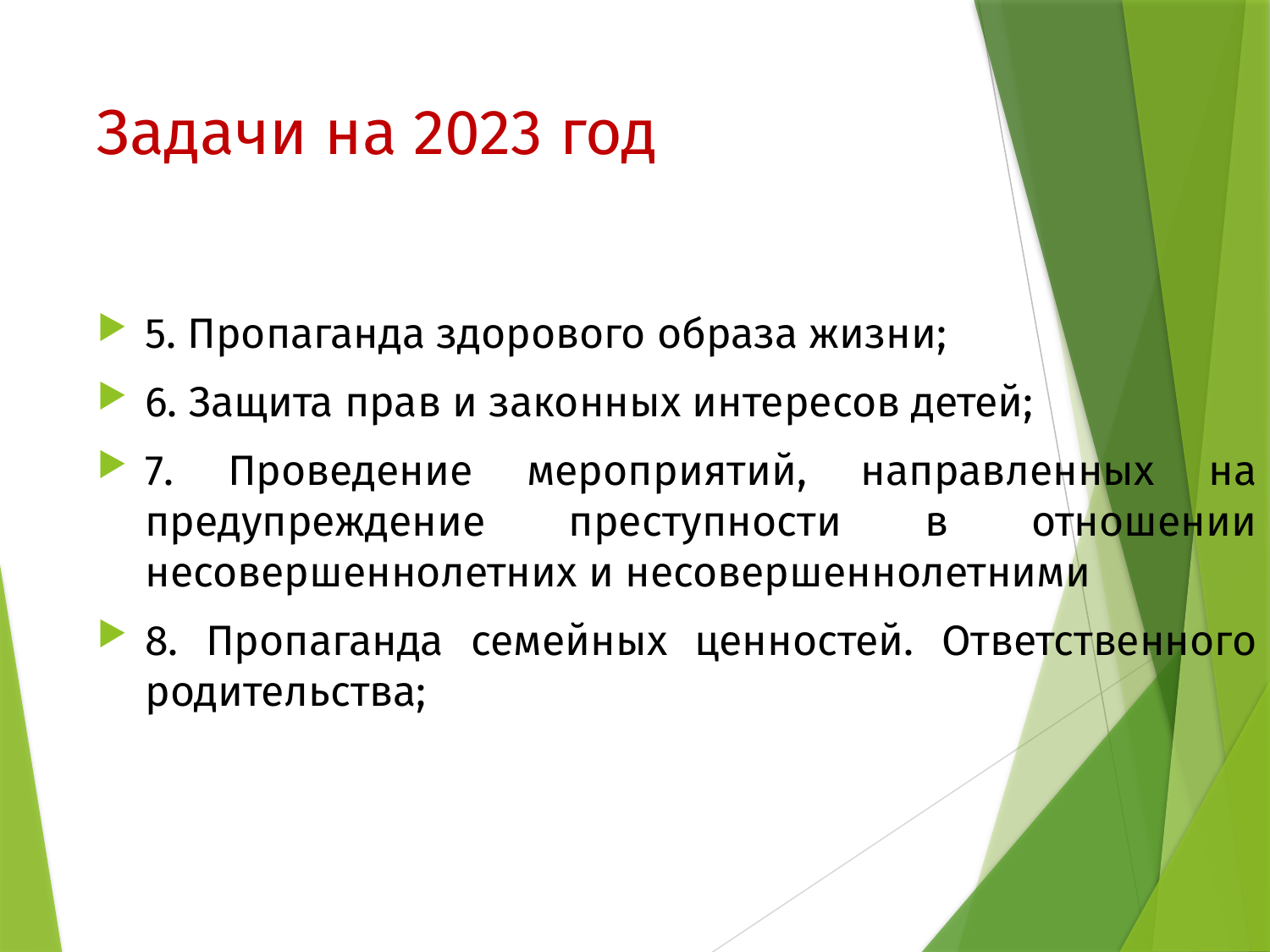

# Задачи на 2023 год
5. Пропаганда здорового образа жизни;
6. Защита прав и законных интересов детей;
7. Проведение мероприятий, направленных на предупреждение преступности в отношении несовершеннолетних и несовершеннолетними
8. Пропаганда семейных ценностей. Ответственного родительства;